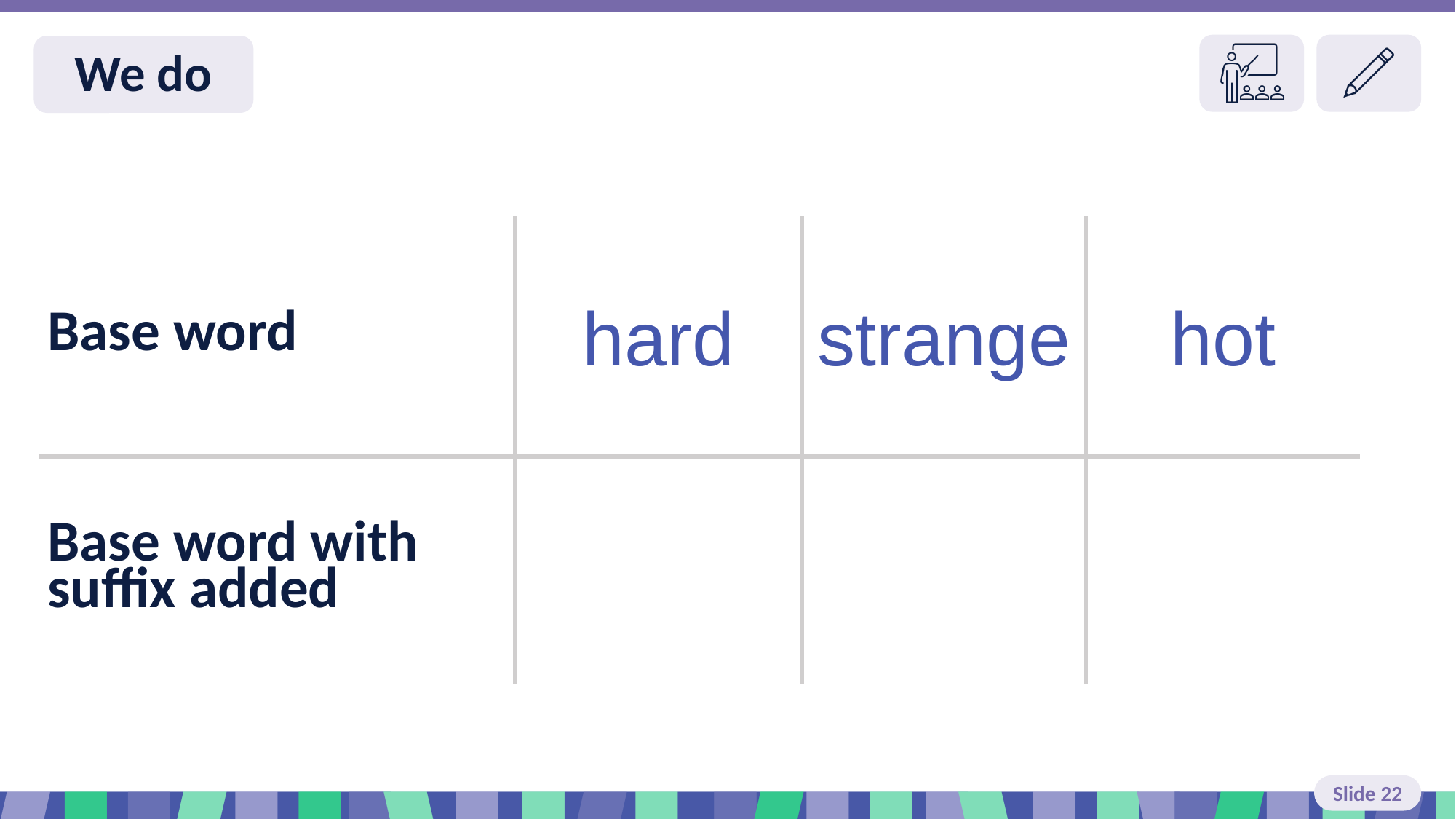

# Slide 22 We do
| Base word | hard | strange | hot |
| --- | --- | --- | --- |
| Base word with suffix added |  |  |  |